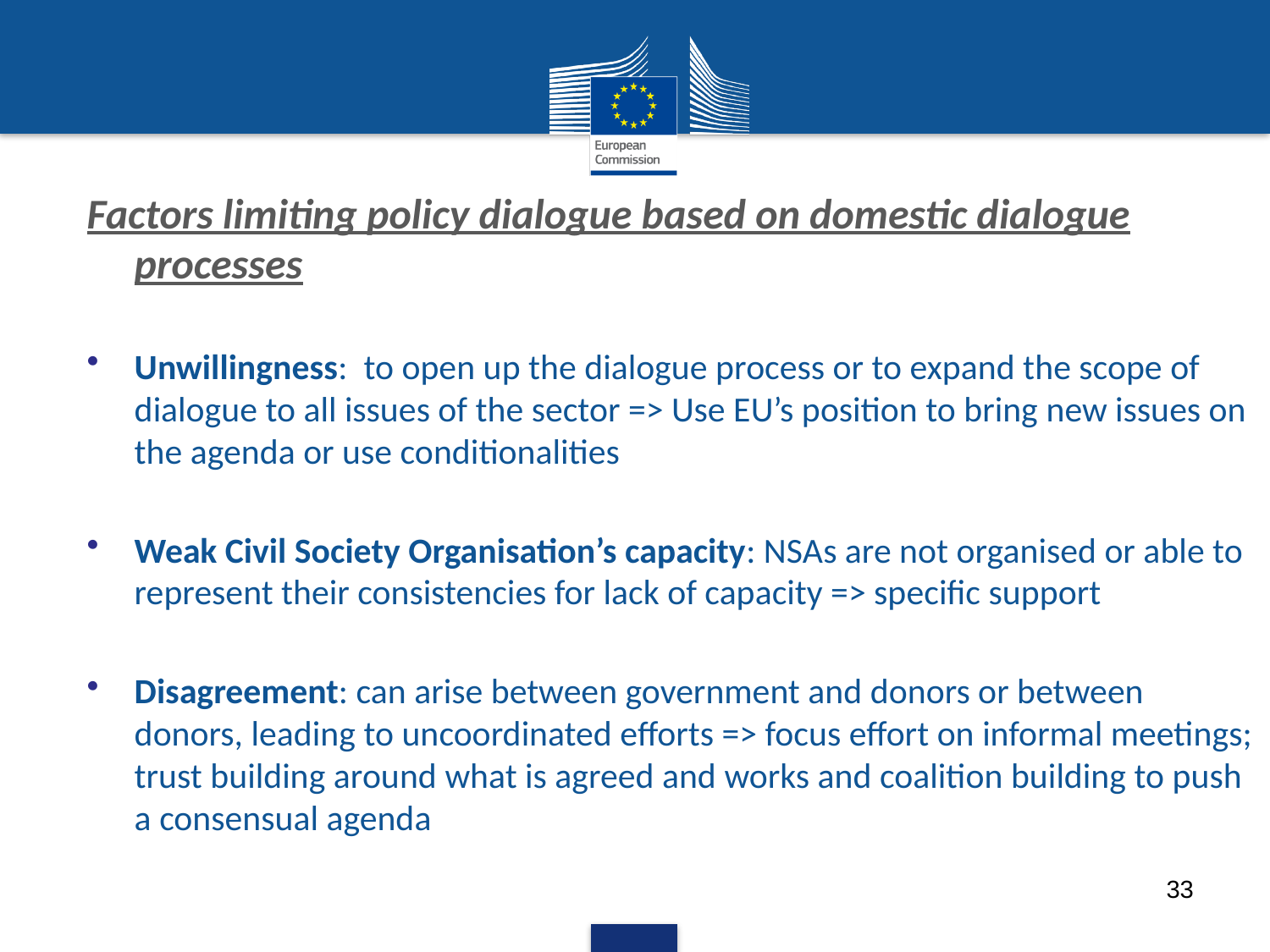

Factors limiting policy dialogue based on domestic dialogue processes

Unwillingness:  to open up the dialogue process or to expand the scope of dialogue to all issues of the sector => Use EU’s position to bring new issues on the agenda or use conditionalities

Weak Civil Society Organisation’s capacity: NSAs are not organised or able to represent their consistencies for lack of capacity => specific support

Disagreement: can arise between government and donors or between donors, leading to uncoordinated efforts => focus effort on informal meetings; trust building around what is agreed and works and coalition building to push a consensual agenda

33